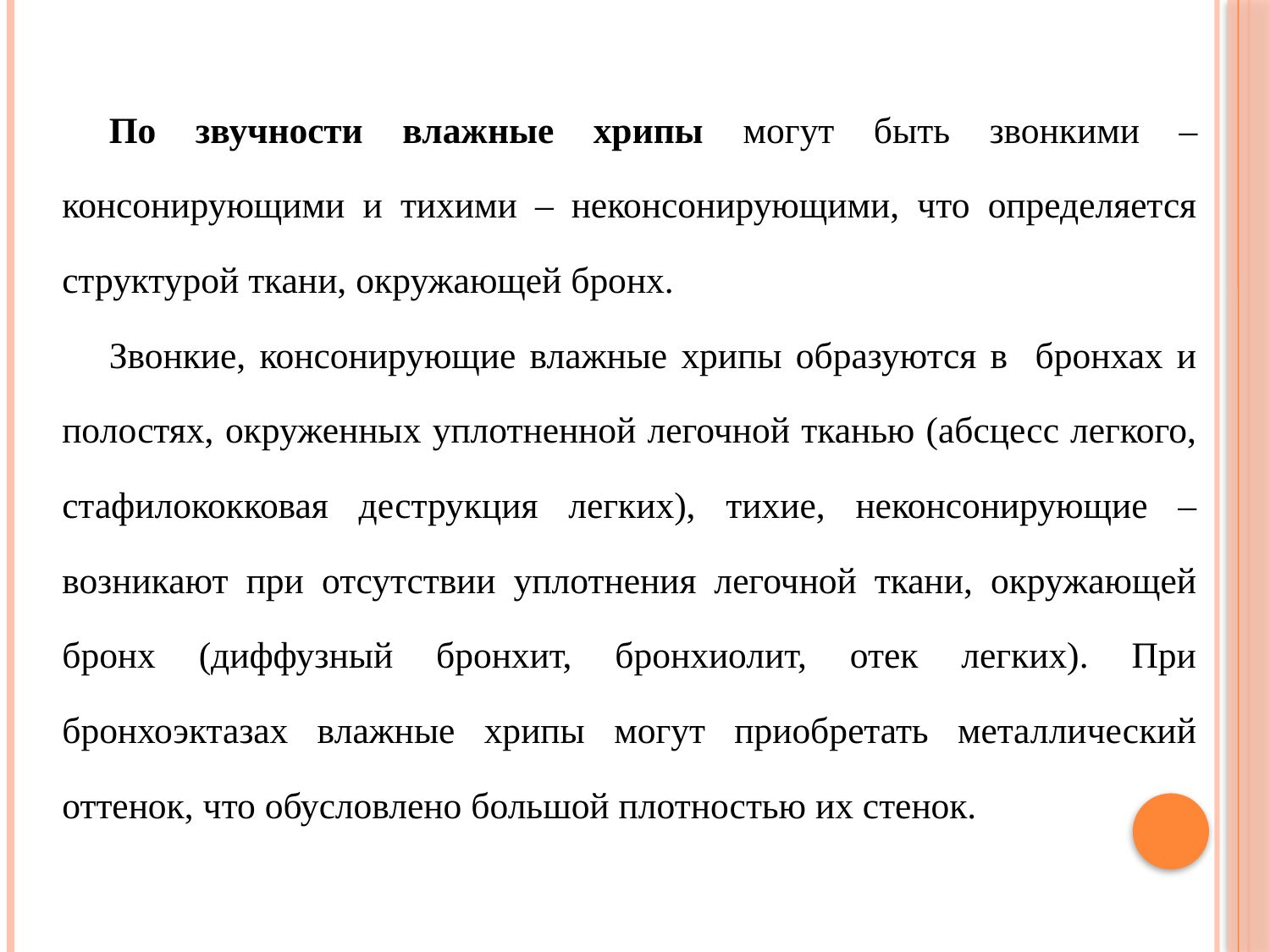

По звучности влажные хрипы могут быть звонкими –
консонирующими и тихими – неконсонирующими, что определяется структурой ткани, окружающей бронх.
Звонкие, консонирующие влажные хрипы образуются в  бронхах и полостях, окруженных уплотненной легочной тканью (абсцесс легкого, стафилококковая деструкция легких), тихие, неконсонирующие – возникают при отсутствии уплотнения легочной ткани, окружающей бронх (диффузный бронхит, бронхиолит, отек легких). При бронхоэктазах влажные хрипы могут приобретать металлический оттенок, что обусловлено большой плотностью их стенок.